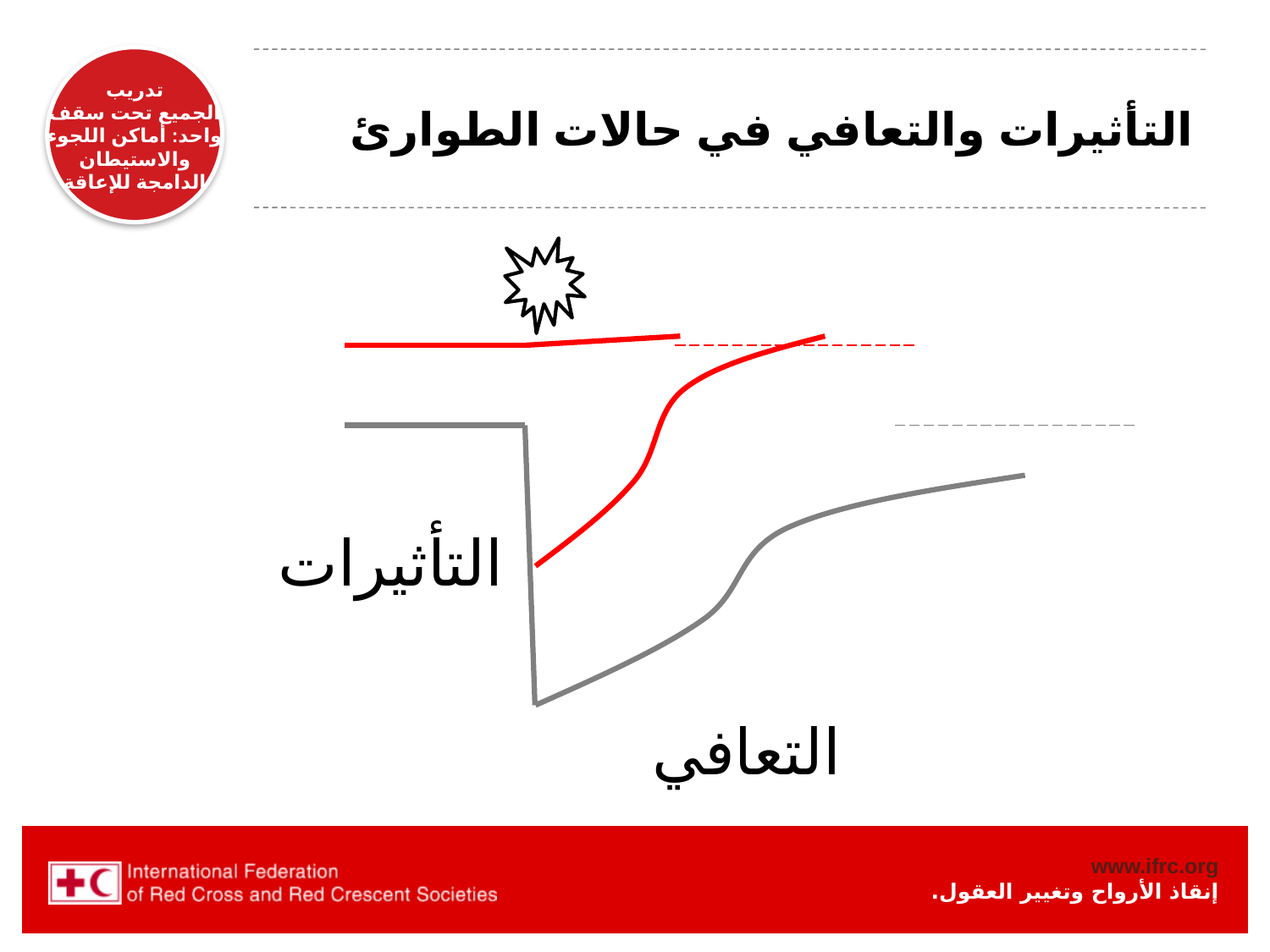

# التأثيرات والتعافي في حالات الطوارئ

التأثيرات
التعافي